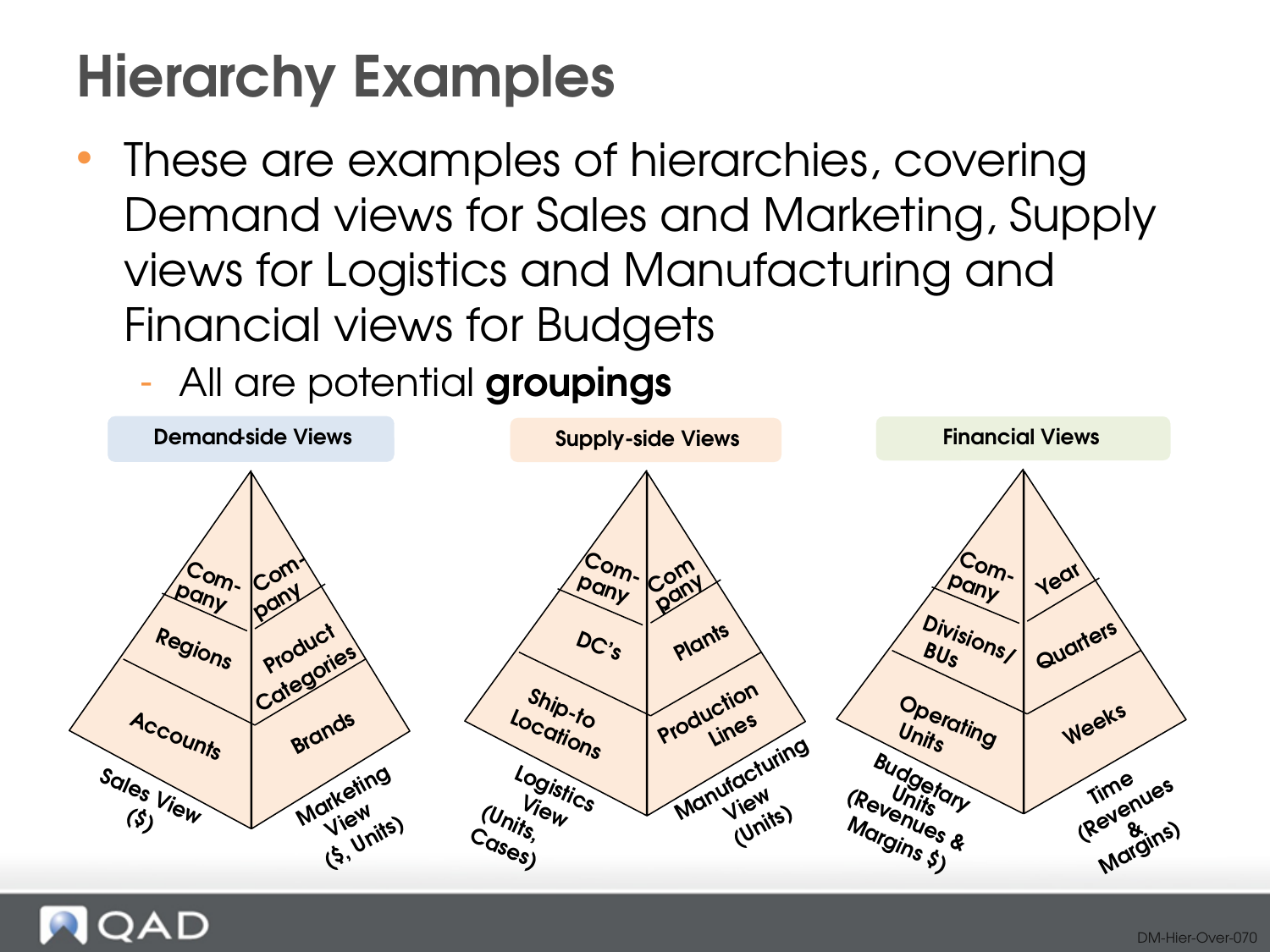

# Hierarchy Examples
These are examples of hierarchies, covering Demand views for Sales and Marketing, Supply views for Logistics and Manufacturing and Financial views for Budgets
All are potential groupings

Demand
-
side Views

Com-
Com-
pany

pany

Product
Regions

Categories
Brands
Accounts
Marketing
Sales View
View
($)
($, Units)

Financial Views

Com-
Year
pany

Divisions/
Quarters
BUs

Operating
Weeks
Units
Time
Budgetary
Units
(Revenues
(Revenues &
&
Margins $)
Margins)

Supply
-
side Views

Com-
Com-
pany
pany

Plants
DC’s

Ship-to
Production
Lines
Locations
Logistics
View
(Units)
(Units, Cases)
Manufacturing
View
DM-Hier-Over-070